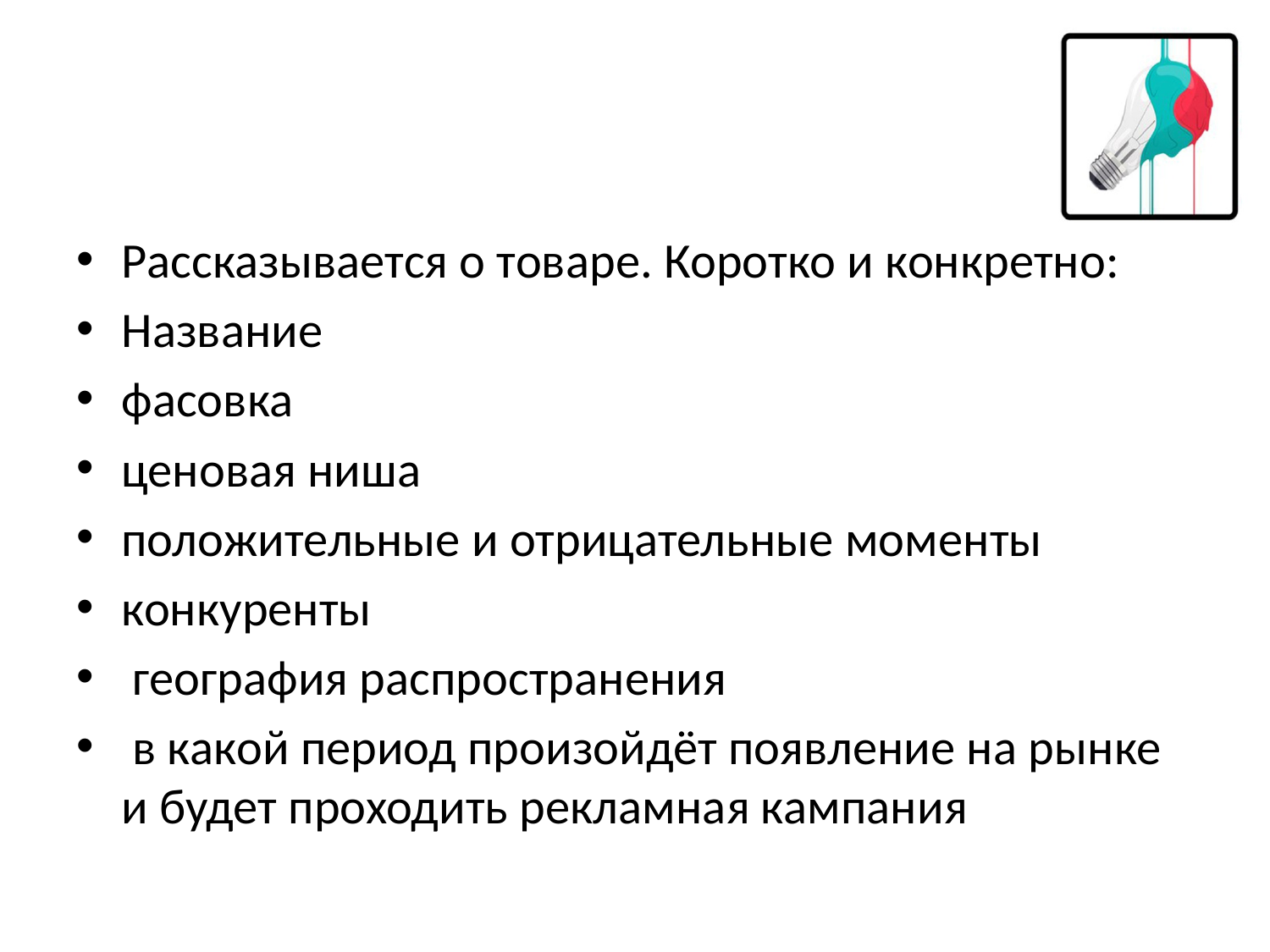

Рассказывается о товаре. Коротко и конкретно:
Название
фасовка
ценовая ниша
положительные и отрицательные моменты
конкуренты
 география распространения
 в какой период произойдёт появление на рынке и будет проходить рекламная кампания